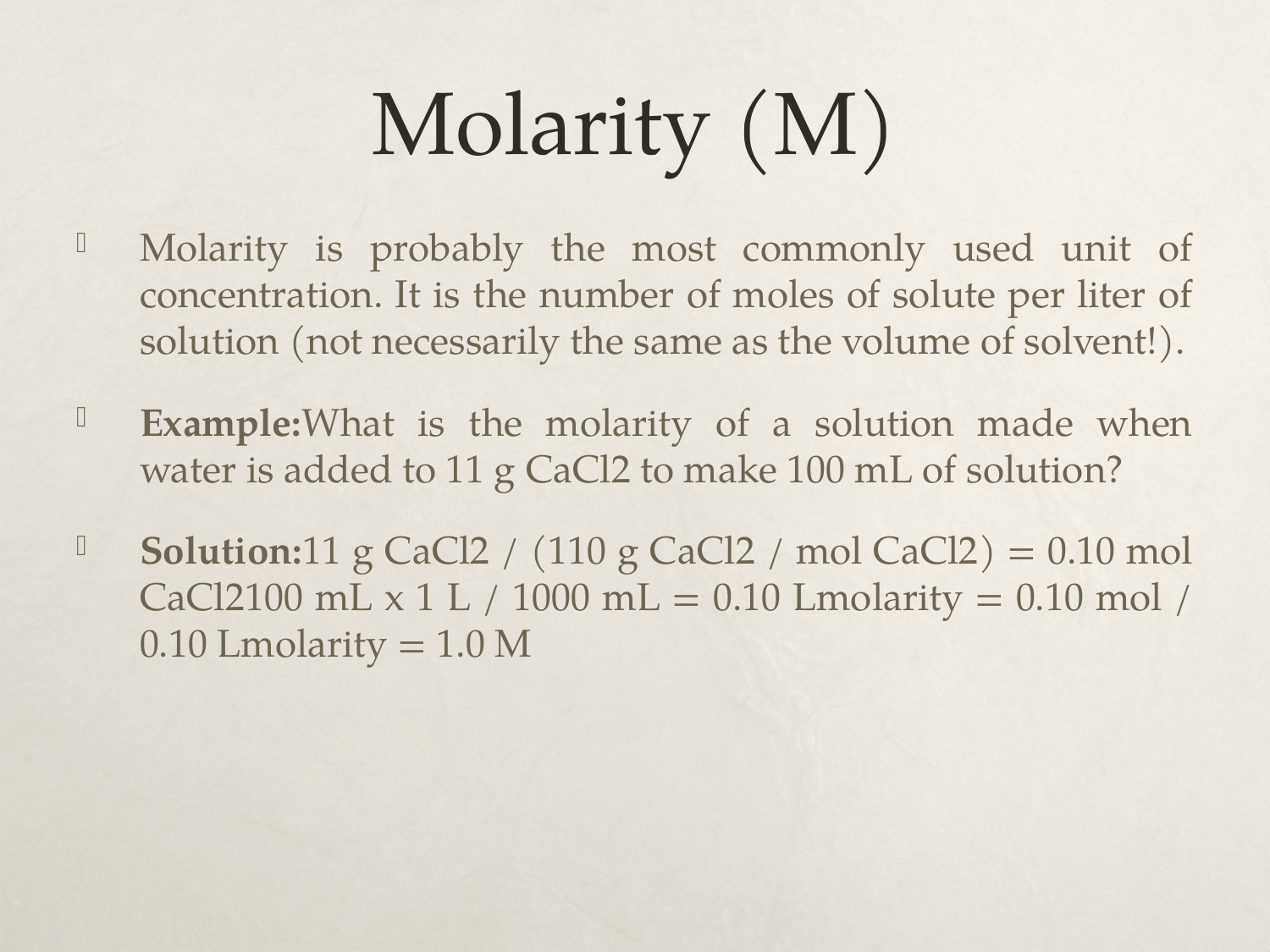

# Molarity (M)
Molarity is probably the most commonly used unit of concentration. It is the number of moles of solute per liter of solution (not necessarily the same as the volume of solvent!).
Example: What is the molarity of a solution made when water is added to 11 g CaCl2 to make 100 mL of solution?
Solution: 11 g CaCl2 / (110 g CaCl2 / mol CaCl2) = 0.10 mol CaCl2 100 mL x 1 L / 1000 mL = 0.10 L molarity = 0.10 mol / 0.10 L molarity = 1.0 M